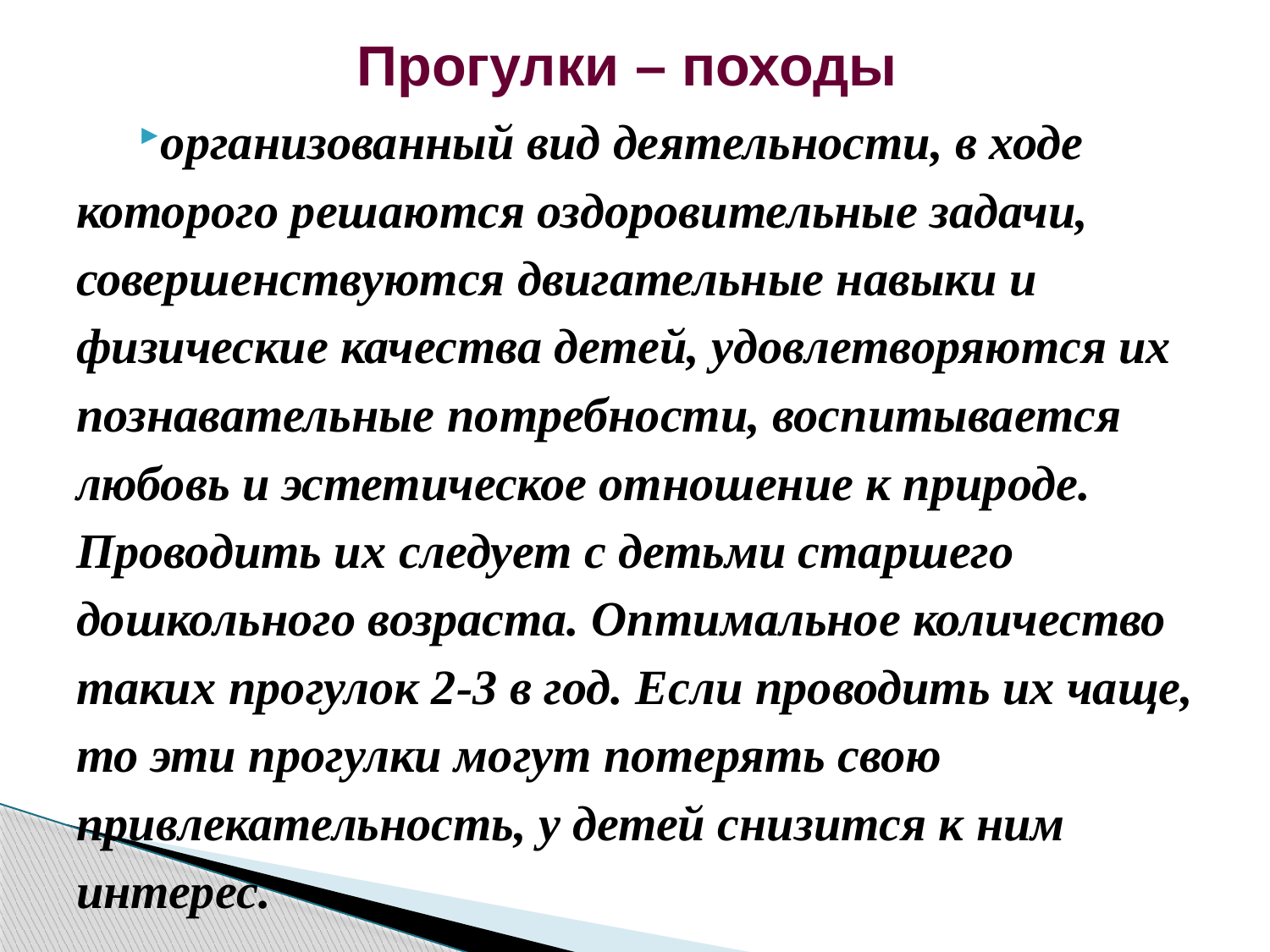

# Прогулки – походы
организованный вид деятельности, в ходе которого решаются оздоровительные задачи, совершенствуются двигательные навыки и физические качества детей, удовлетворяются их познавательные потребности, воспитывается любовь и эстетическое отношение к природе. Проводить их следует с детьми старшего дошкольного возраста. Оптимальное количество таких прогулок 2-3 в год. Если проводить их чаще, то эти прогулки могут потерять свою привлекательность, у детей снизится к ним интерес.